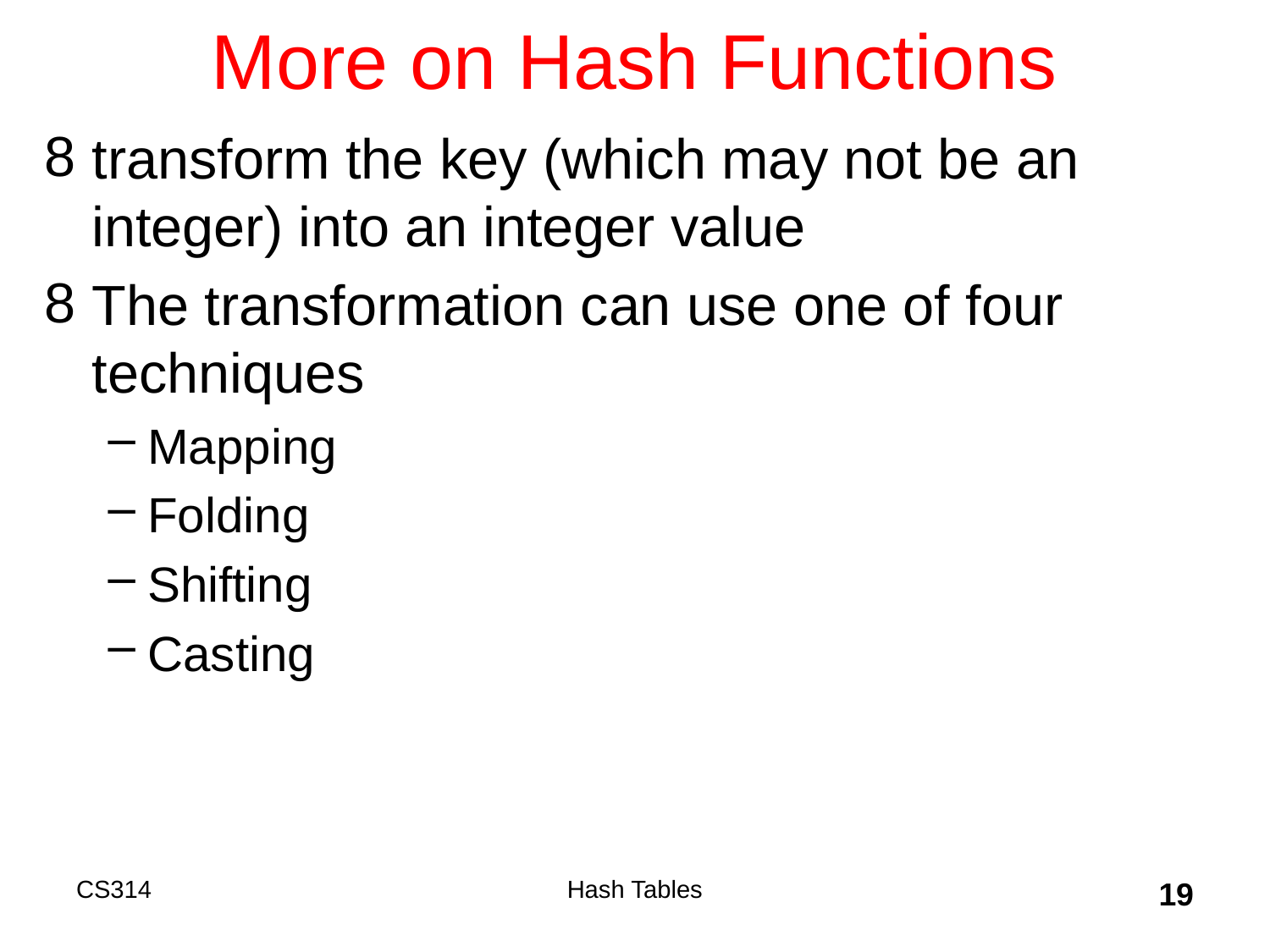

# More on Hash Functions
transform the key (which may not be an integer) into an integer value
The transformation can use one of four techniques
Mapping
Folding
Shifting
Casting
CS314
Hash Tables
19